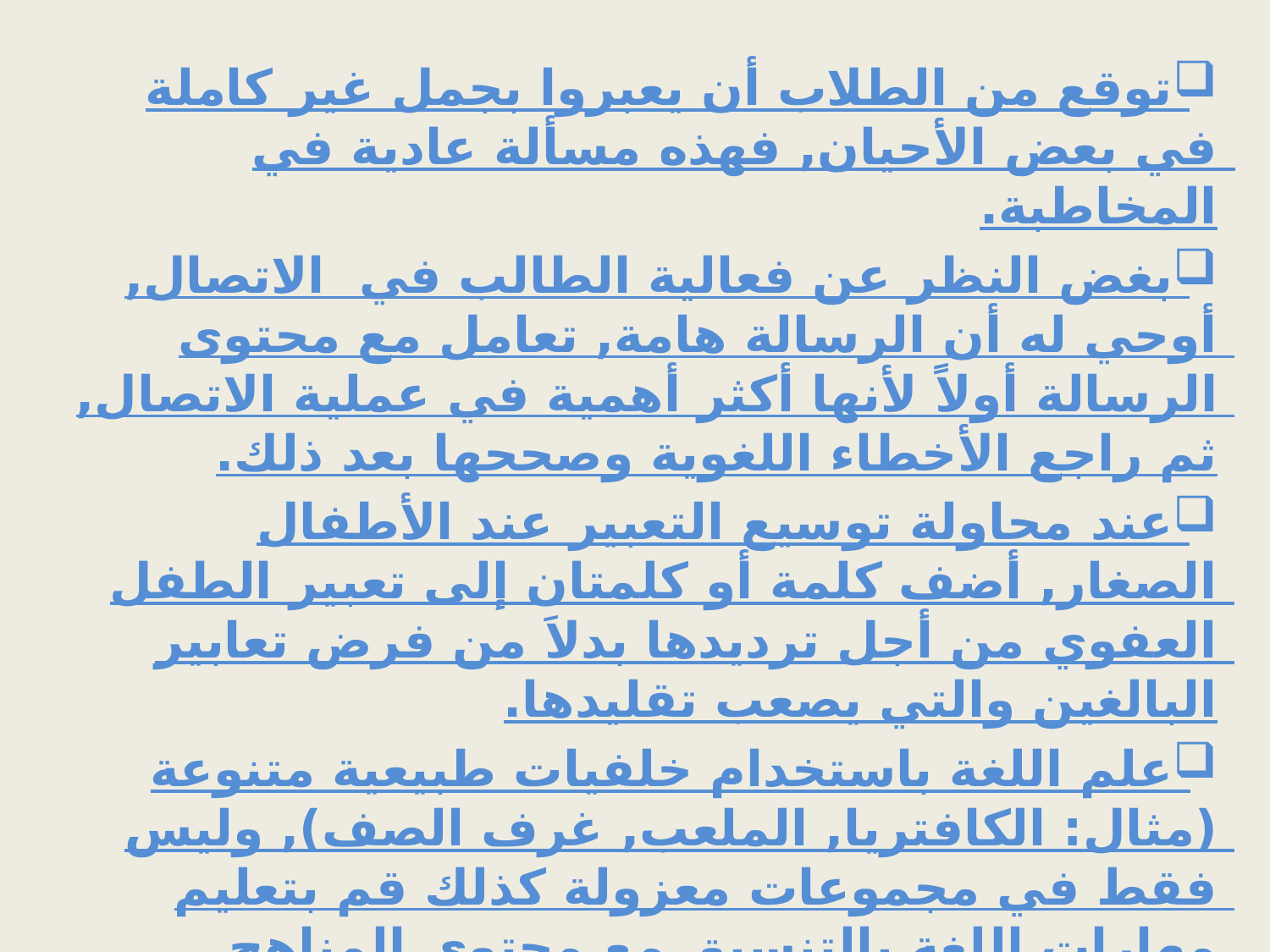

توقع من الطلاب أن يعبروا بجمل غير كاملة في بعض الأحيان, فهذه مسألة عادية في المخاطبة.
بغض النظر عن فعالية الطالب في  الاتصال, أوحي له أن الرسالة هامة, تعامل مع محتوى الرسالة أولاً لأنها أكثر أهمية في عملية الاتصال, ثم راجع الأخطاء اللغوية وصححها بعد ذلك.
عند محاولة توسيع التعبير عند الأطفال الصغار, أضف كلمة أو كلمتان إلى تعبير الطفل العفوي من أجل ترديدها بدلاَ من فرض تعابير البالغين والتي يصعب تقليدها.
علم اللغة باستخدام خلفيات طبيعية متنوعة (مثال: الكافتريا, الملعب, غرف الصف), وليس فقط في مجموعات معزولة كذلك قم بتعليم مهارات اللغة بالتنسيق مع محتوى المناهج الأخرى.
كن قدوة للغة جيدة, واطلب من الطلاب أن يحاكوا ما يسمعون, أن المحاكاة غالباً ما تكون مقياس جيد لمهارة اللغة, لأن هناك ميل للطلاب لتقليد الأشكال التي يعرفونها وليس بالضرورة ما يسمعونه.